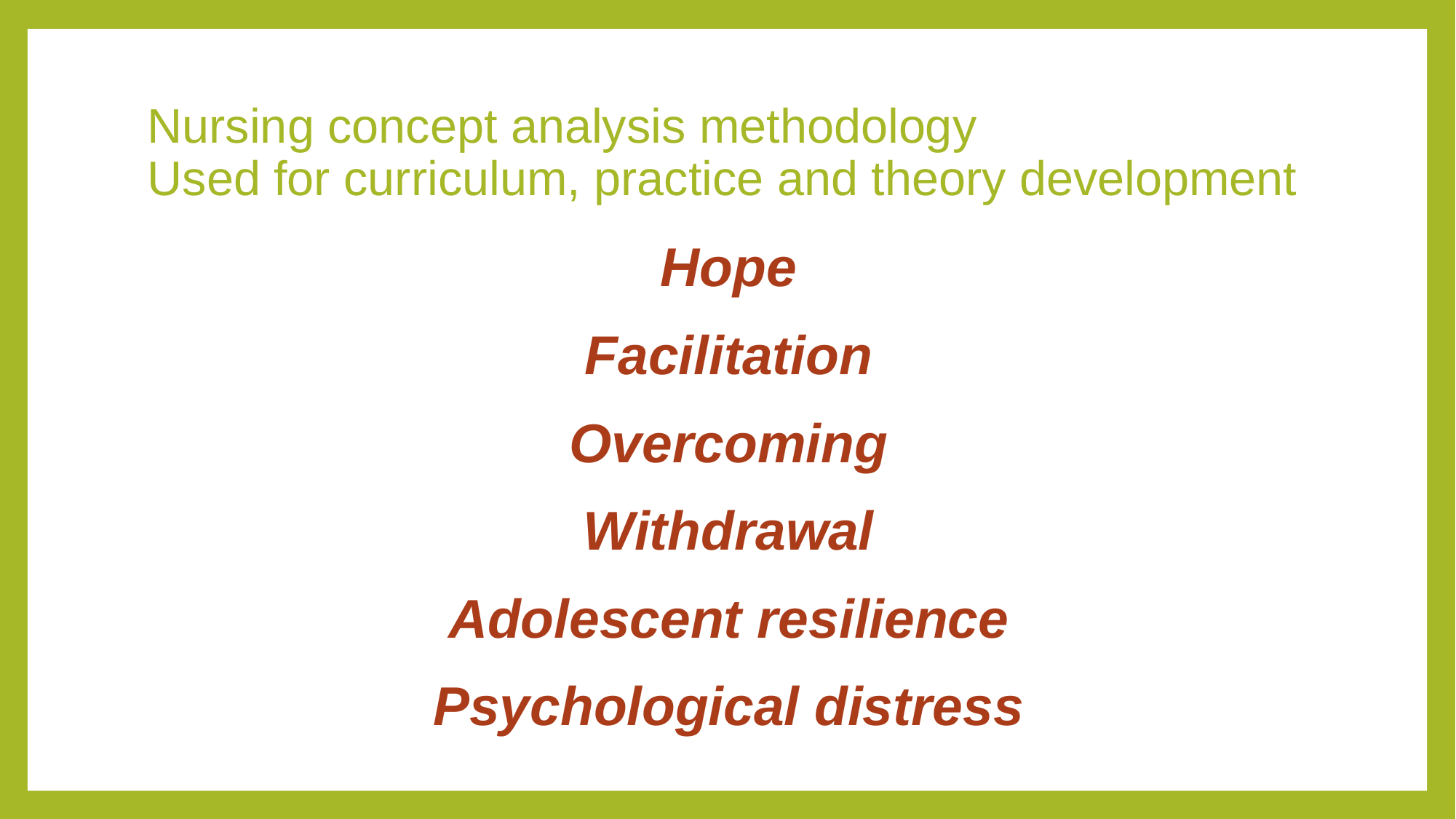

# Nursing concept analysis methodology Used for curriculum, practice and theory development
Hope
Facilitation
Overcoming
Withdrawal
Adolescent resilience
Psychological distress